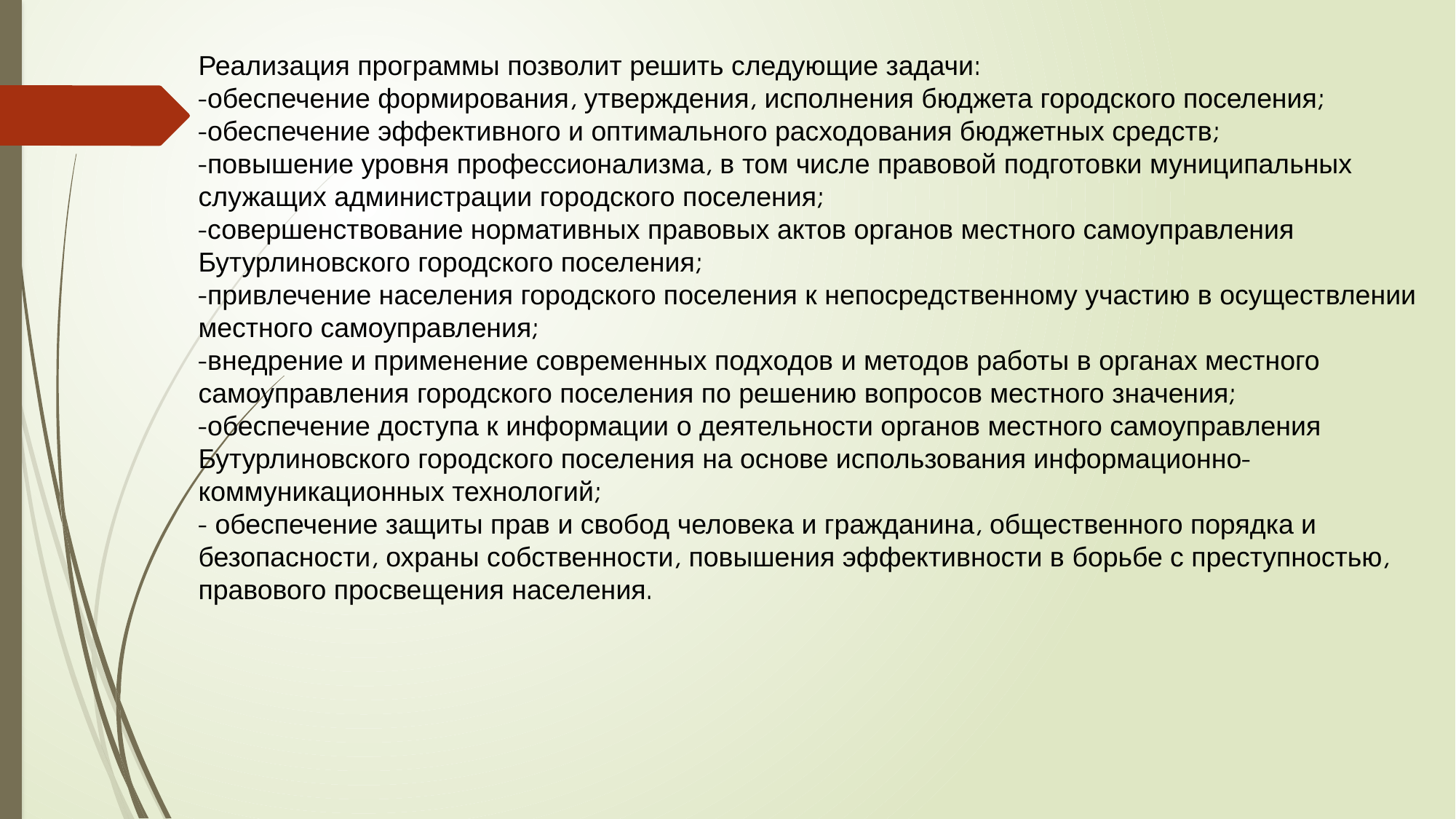

Реализация программы позволит решить следующие задачи:
-обеспечение формирования, утверждения, исполнения бюджета городского поселения;
-обеспечение эффективного и оптимального расходования бюджетных средств;
-повышение уровня профессионализма, в том числе правовой подготовки муниципальных служащих администрации городского поселения;
-совершенствование нормативных правовых актов органов местного самоуправления Бутурлиновского городского поселения;
-привлечение населения городского поселения к непосредственному участию в осуществлении местного самоуправления;
-внедрение и применение современных подходов и методов работы в органах местного самоуправления городского поселения по решению вопросов местного значения;
-обеспечение доступа к информации о деятельности органов местного самоуправления Бутурлиновского городского поселения на основе использования информационно-коммуникационных технологий;
- обеспечение защиты прав и свобод человека и гражданина, общественного порядка и безопасности, охраны собственности, повышения эффективности в борьбе с преступностью, правового просвещения населения.